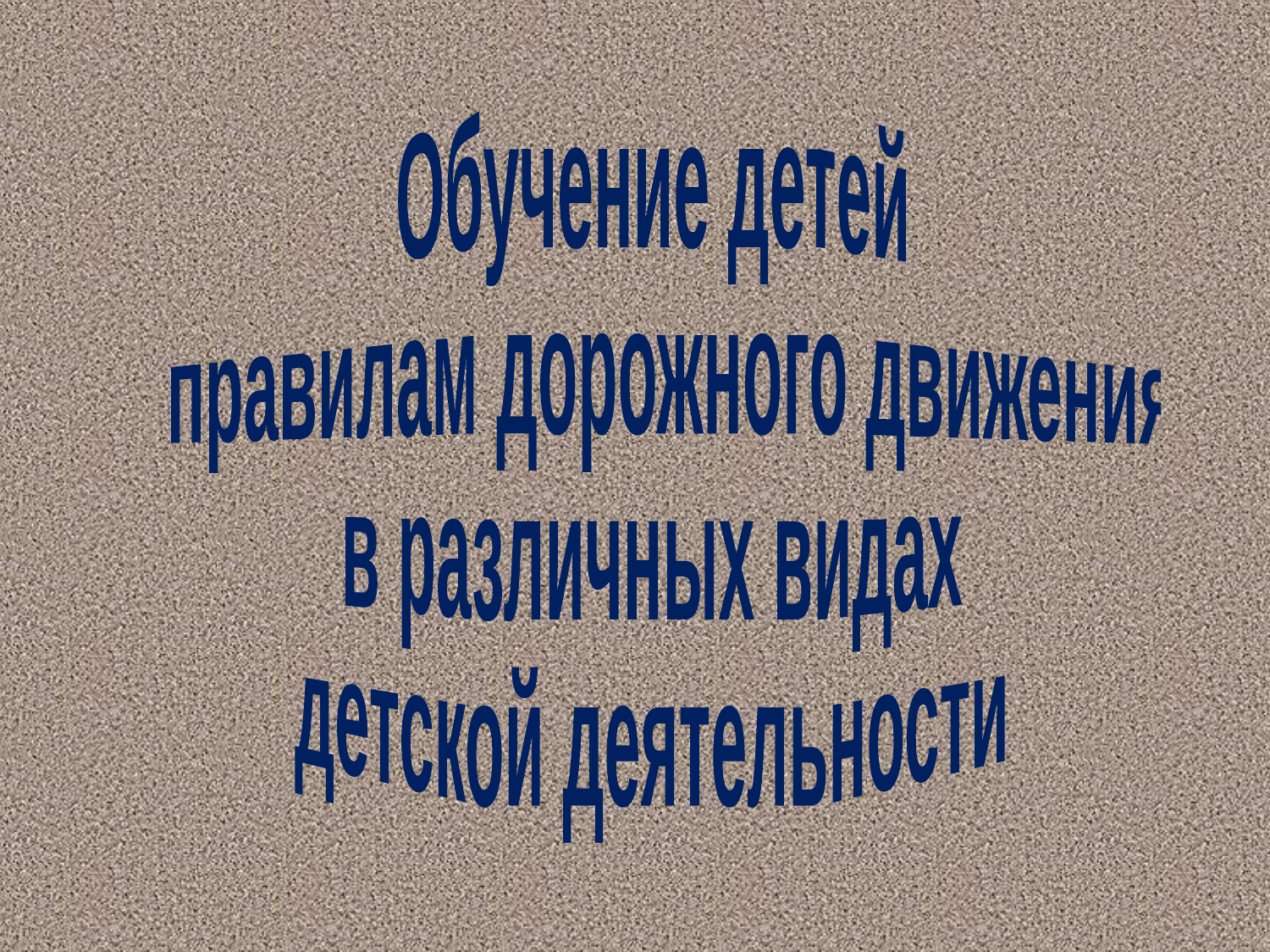

Обучение детей
 правилам дорожного движения
в различных видах
детской деятельности